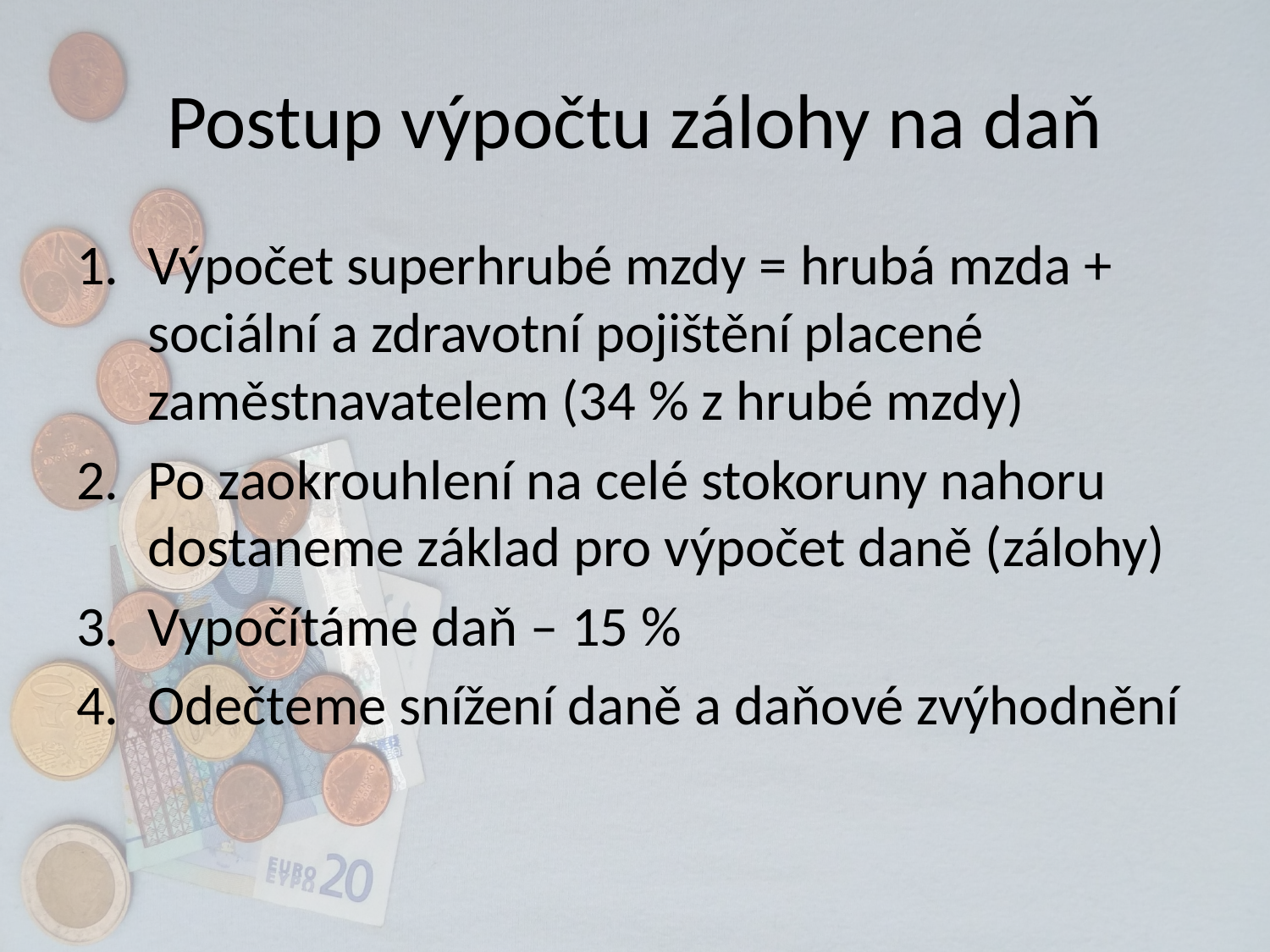

# Postup výpočtu zálohy na daň
Výpočet superhrubé mzdy = hrubá mzda + sociální a zdravotní pojištění placené zaměstnavatelem (34 % z hrubé mzdy)
Po zaokrouhlení na celé stokoruny nahoru dostaneme základ pro výpočet daně (zálohy)
Vypočítáme daň – 15 %
Odečteme snížení daně a daňové zvýhodnění